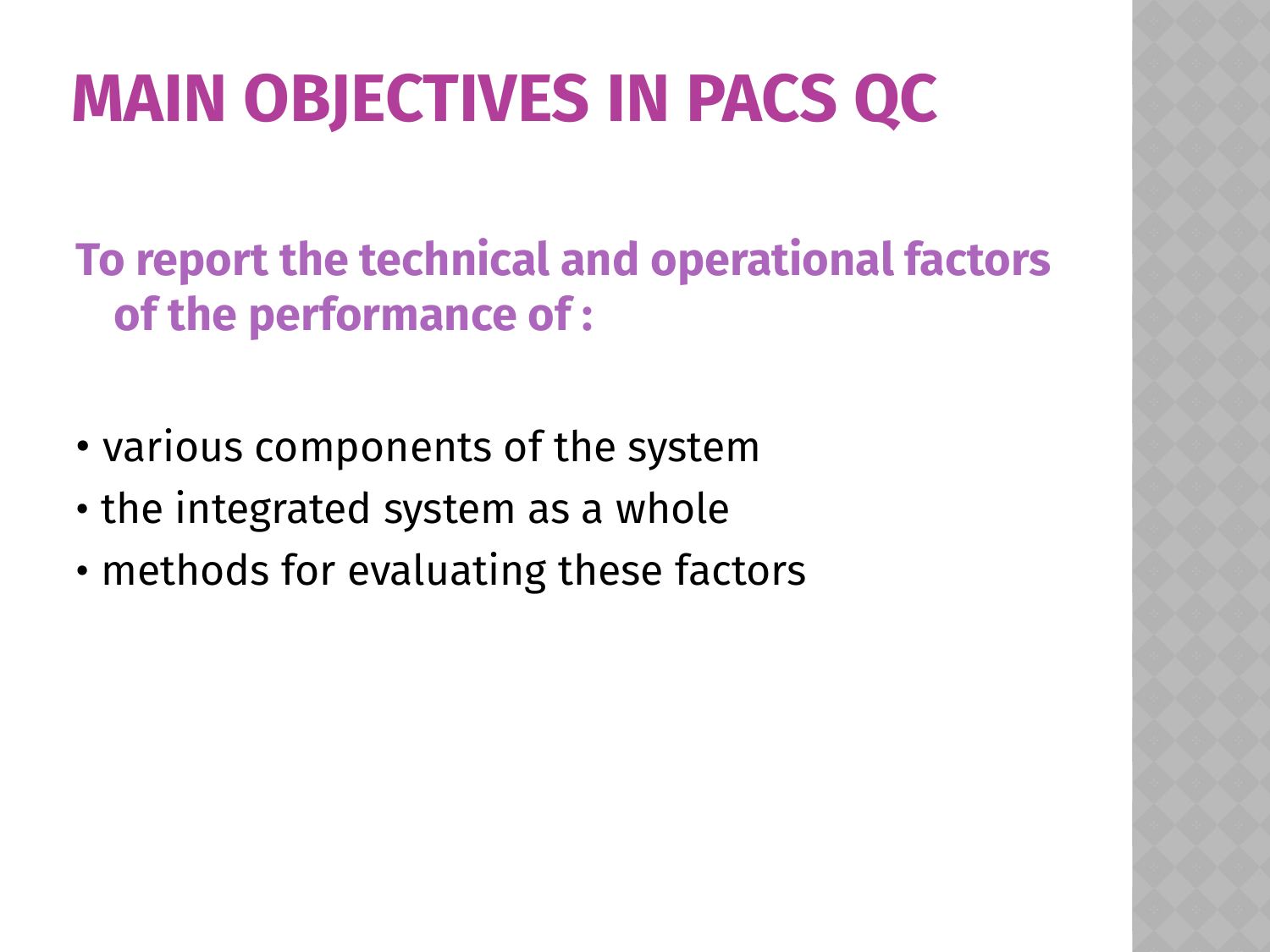

# Main objectives in PACS QC
To report the technical and operational factors of the performance of :

• various components of the system
• the integrated system as a whole
• methods for evaluating these factors